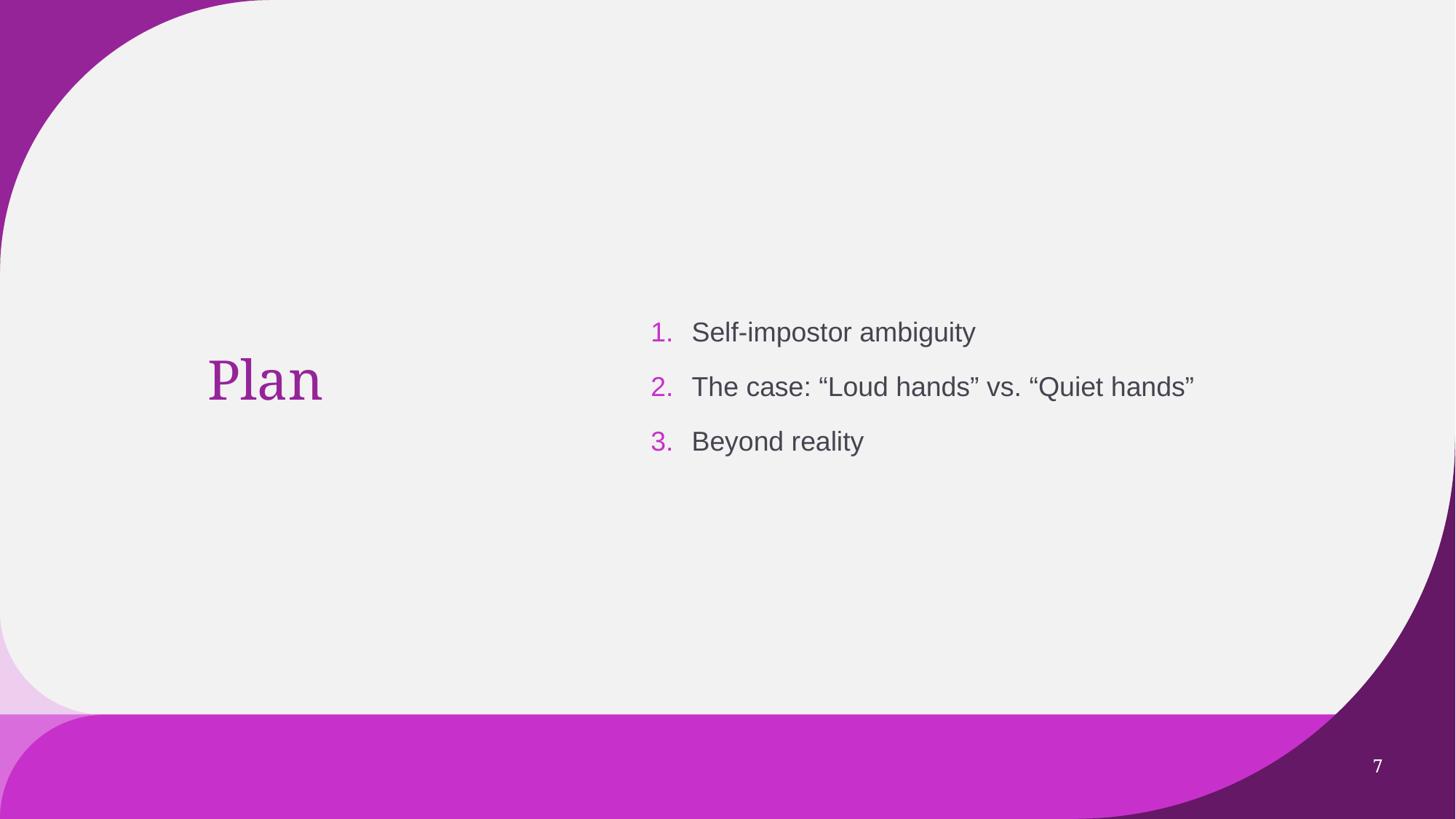

Self-impostor ambiguity
The case: “Loud hands” vs. “Quiet hands”
Beyond reality
# Plan
7